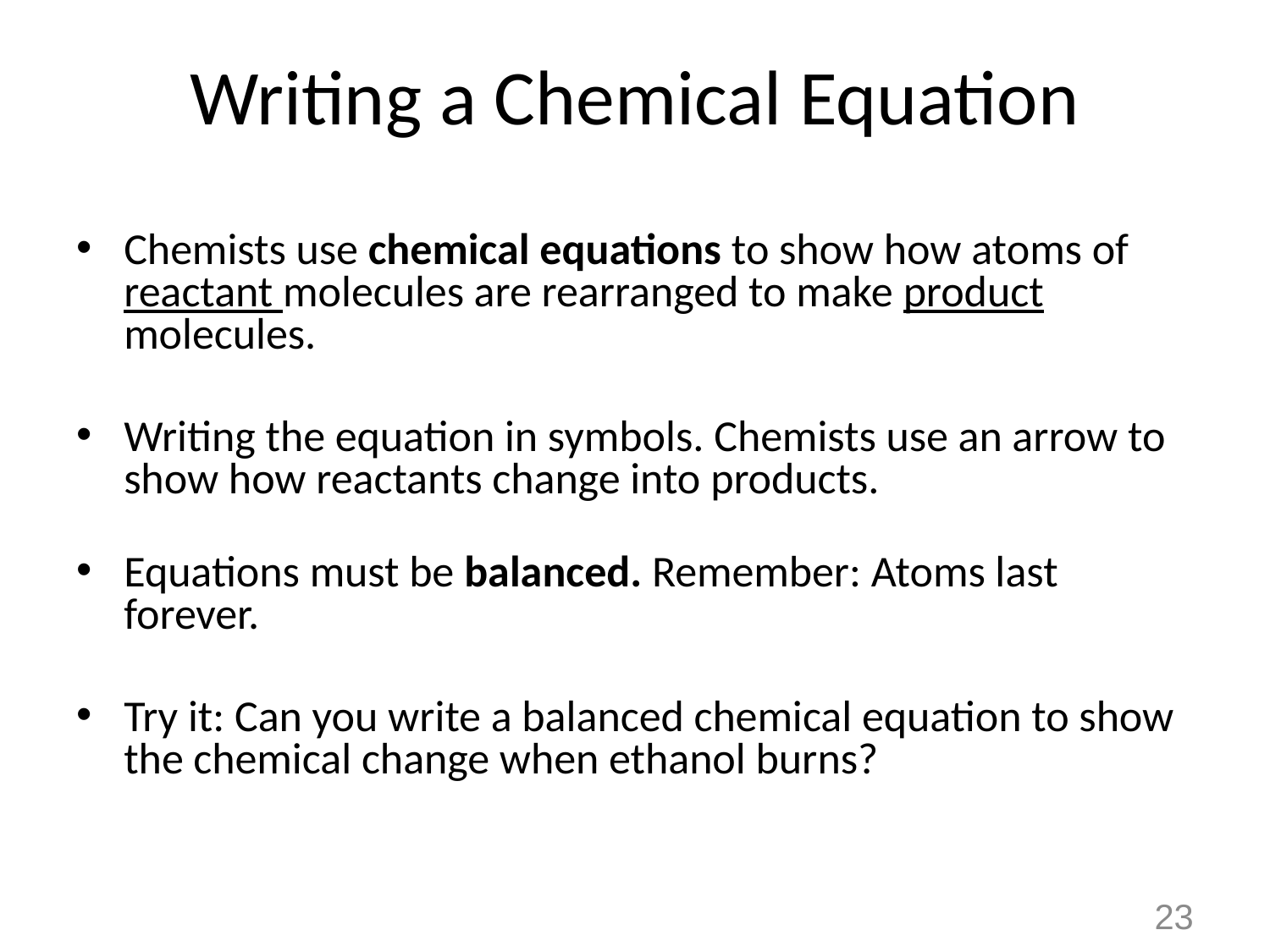

# Writing a Chemical Equation
Chemists use chemical equations to show how atoms of reactant molecules are rearranged to make product molecules.

Writing the equation in symbols. Chemists use an arrow to show how reactants change into products.
Equations must be balanced. Remember: Atoms last forever.

Try it: Can you write a balanced chemical equation to show the chemical change when ethanol burns?
23